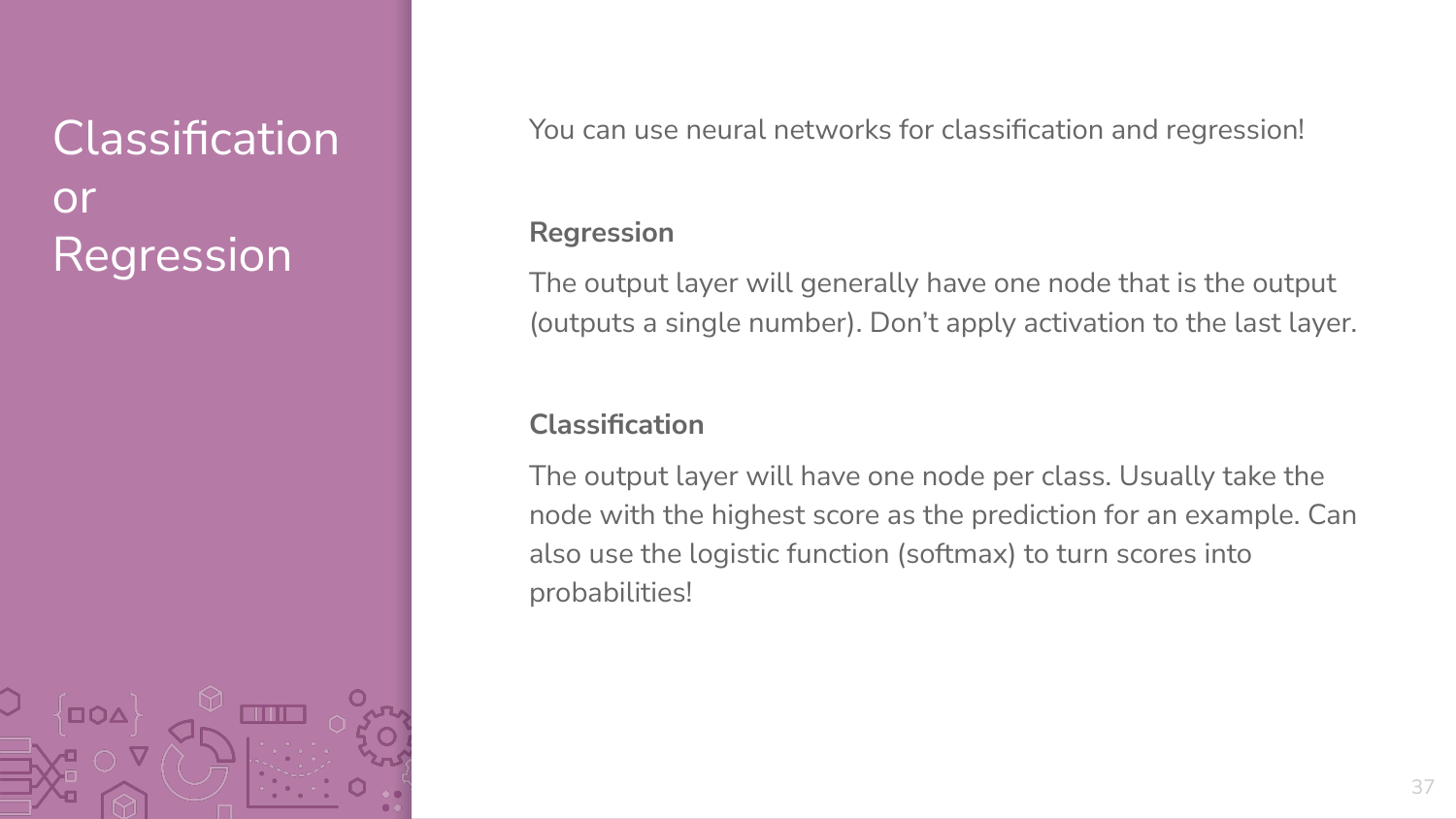

# Classification or Regression
You can use neural networks for classification and regression!

Regression
The output layer will generally have one node that is the output (outputs a single number). Don’t apply activation to the last layer.

Classification
The output layer will have one node per class. Usually take the node with the highest score as the prediction for an example. Can also use the logistic function (softmax) to turn scores into probabilities!
37